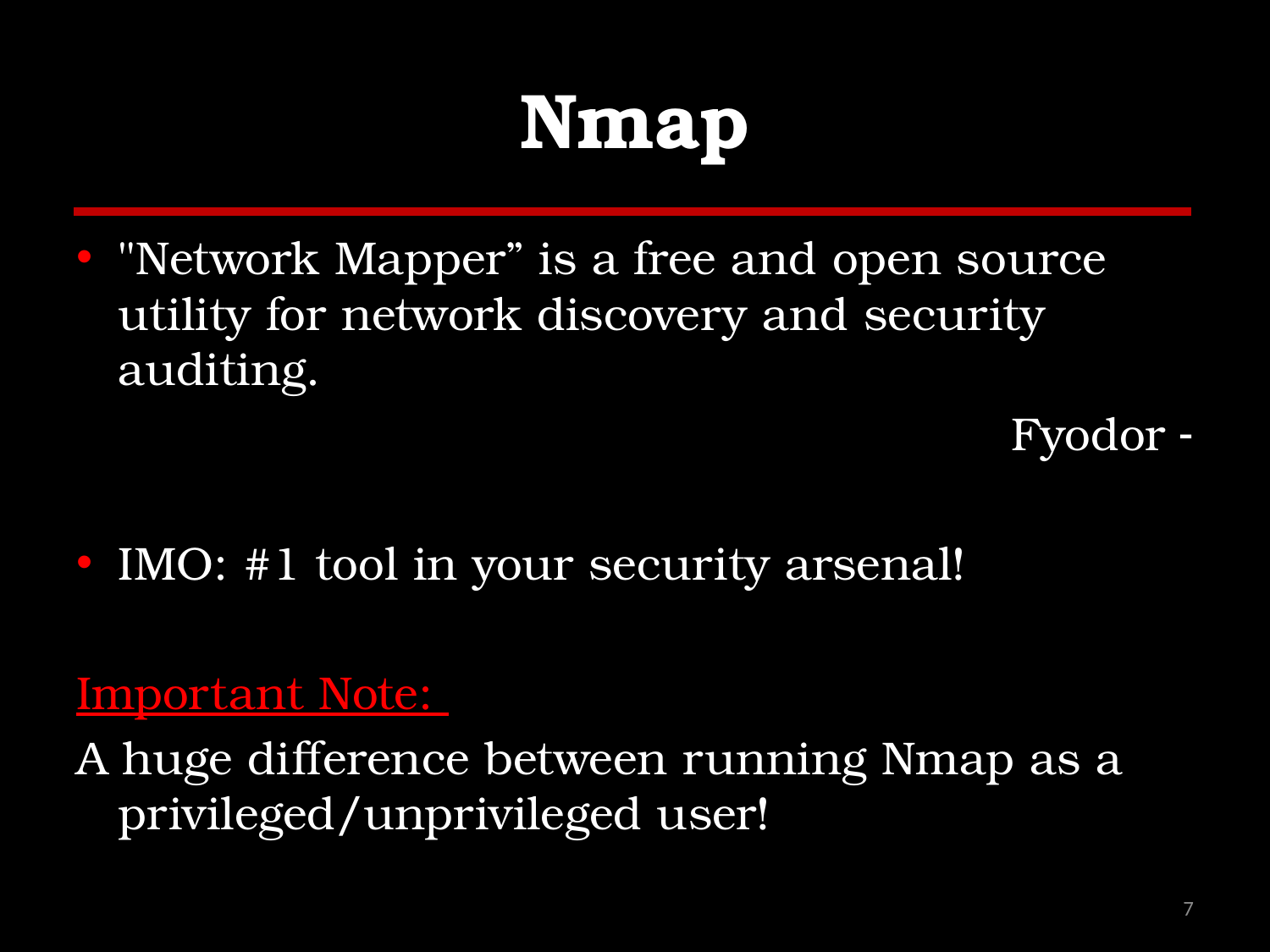

# Nmap
"Network Mapper” is a free and open source utility for network discovery and security auditing.
- Fyodor

IMO: #1 tool in your security arsenal!

Important Note:
A huge difference between running Nmap as a privileged/unprivileged user!

7